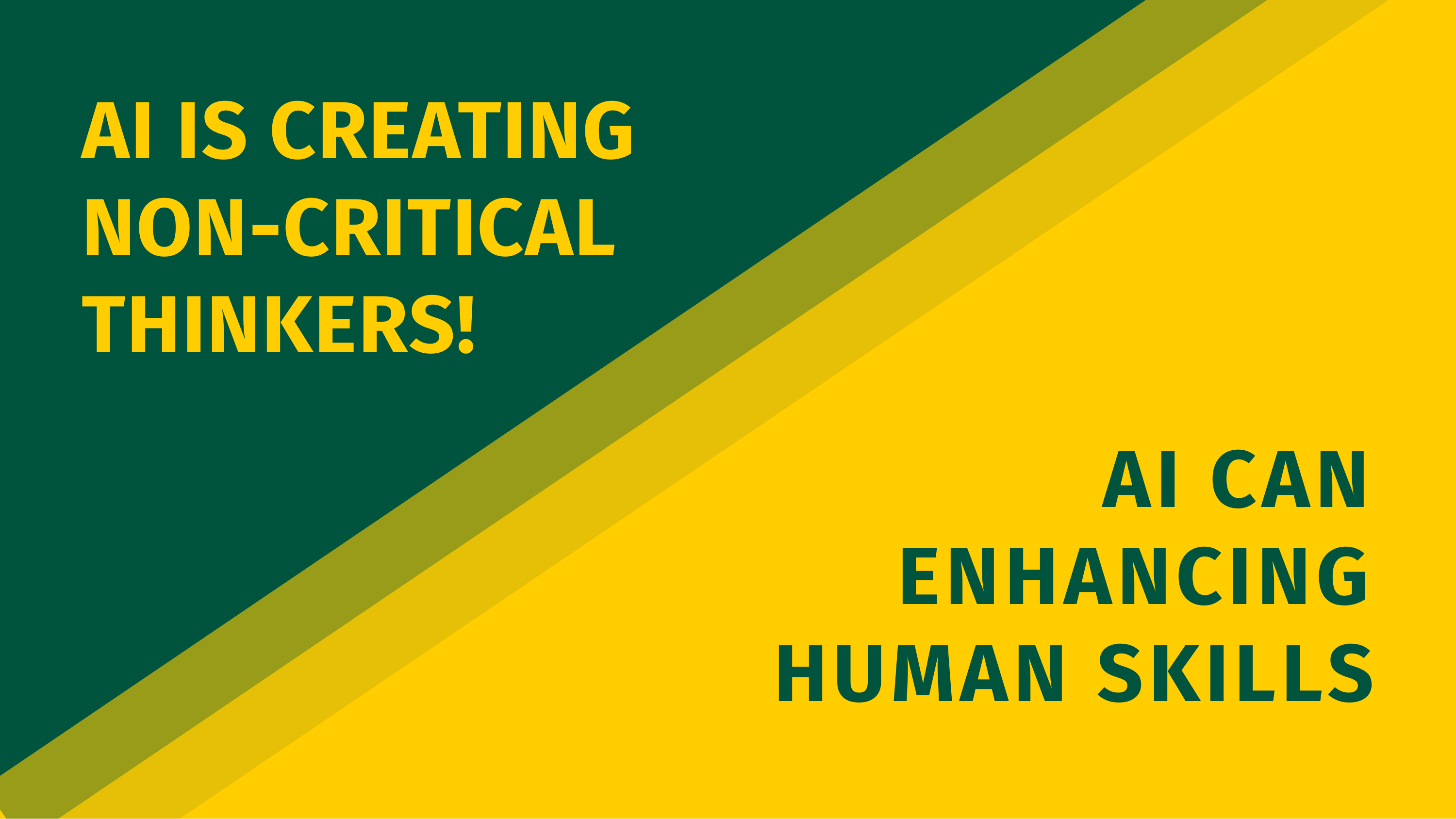

AI IS CREATING NON-CRITICAL THINKERS!
AI CAN ENHANCING HUMAN SKILLS